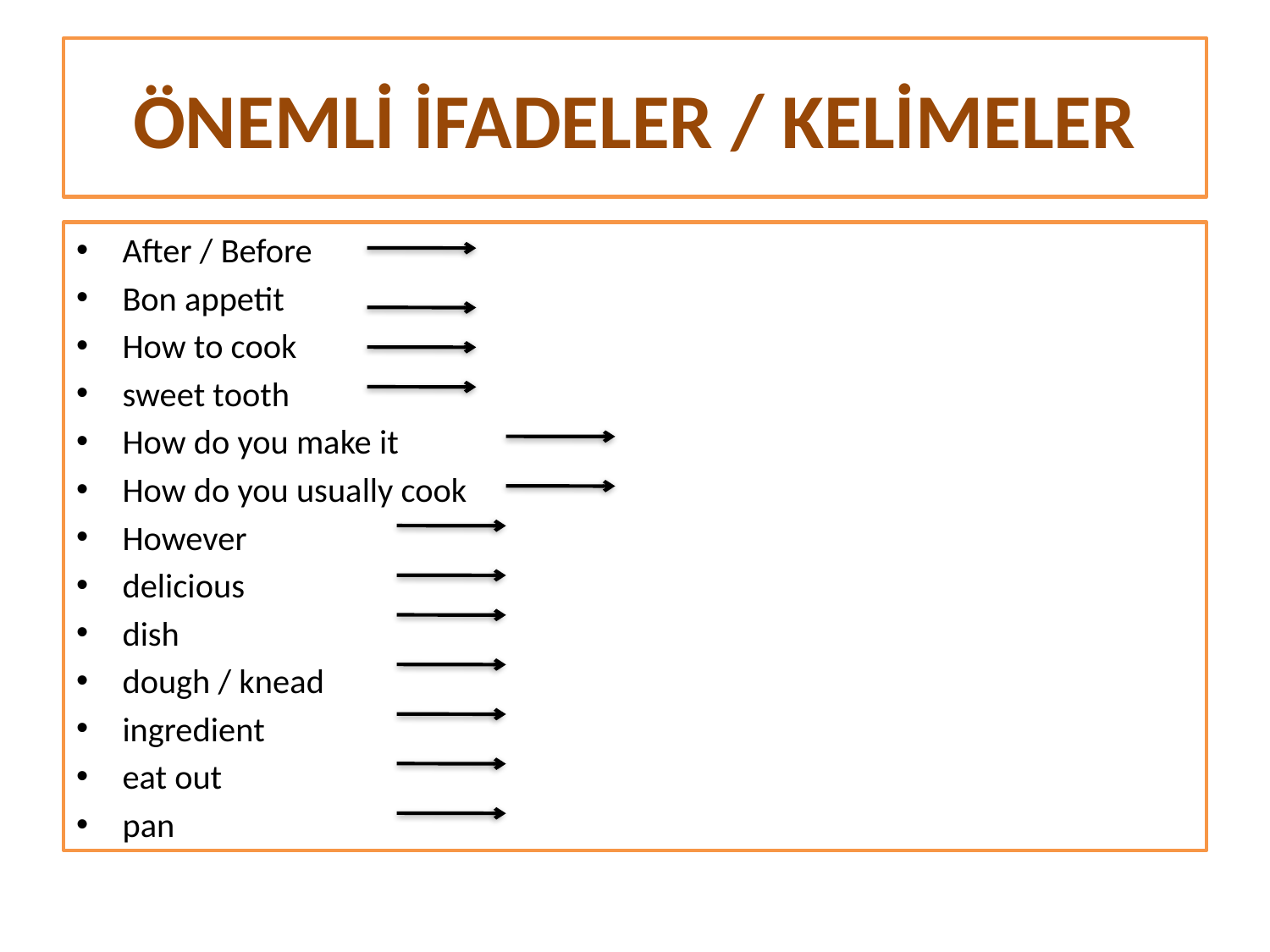

# ÖNEMLİ İFADELER / KELİMELER
After / Before
Bon appetit
How to cook
sweet tooth
How do you make it
How do you usually cook
However
delicious
dish
dough / knead
ingredient
eat out
pan